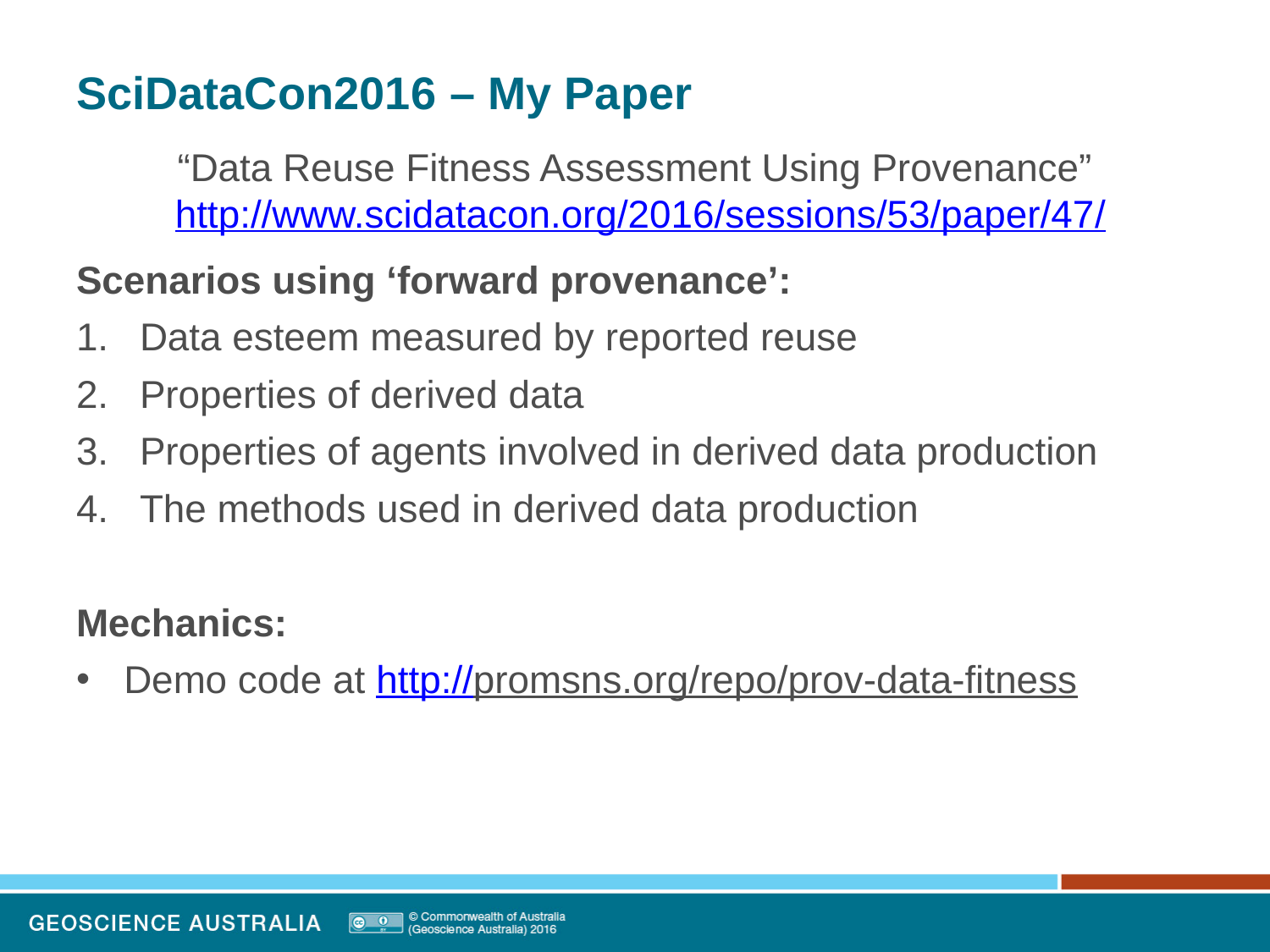

# SciDataCon2016 – My Paper
“Data Reuse Fitness Assessment Using Provenance”
 http://www.scidatacon.org/2016/sessions/53/paper/47/
Scenarios using ‘forward provenance’:
Data esteem measured by reported reuse
Properties of derived data
Properties of agents involved in derived data production
The methods used in derived data production

Mechanics:
Demo code at http://promsns.org/repo/prov-data-fitness